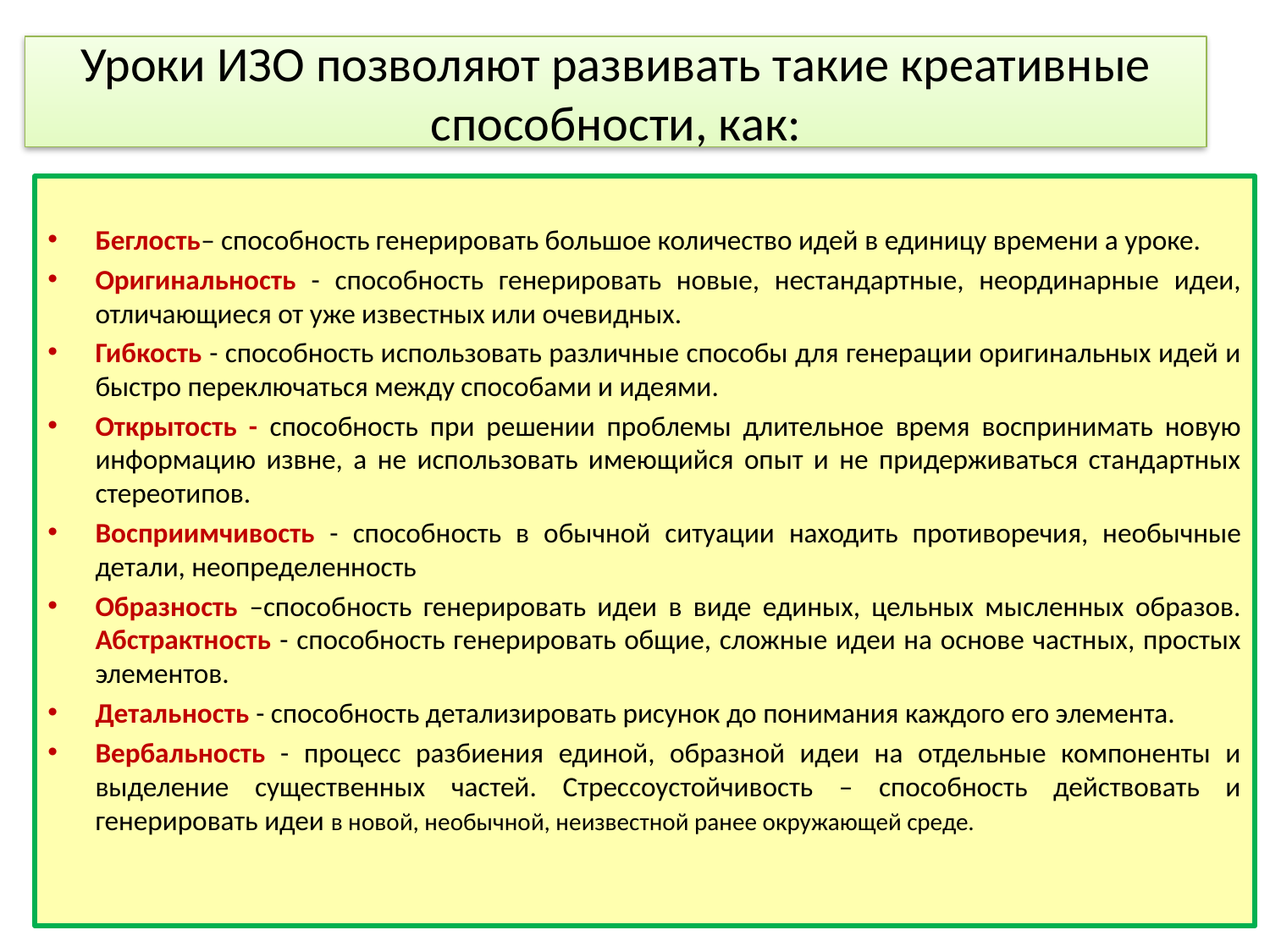

# Уроки ИЗО позволяют развивать такие креативные способности, как:

Беглость– способность генерировать большое количество идей в единицу времени а уроке.
Оригинальность - способность генерировать новые, нестандартные, неординарные идеи, отличающиеся от уже известных или очевидных.
Гибкость - способность использовать различные способы для генерации оригинальных идей и быстро переключаться между способами и идеями.
Открытость - способность при решении проблемы длительное время воспринимать новую информацию извне, а не использовать имеющийся опыт и не придерживаться стандартных стереотипов.
Восприимчивость - способность в обычной ситуации находить противоречия, необычные детали, неопределенность
Образность –способность генерировать идеи в виде единых, цельных мысленных образов. Абстрактность - способность генерировать общие, сложные идеи на основе частных, простых элементов.
Детальность - способность детализировать рисунок до понимания каждого его элемента.
Вербальность - процесс разбиения единой, образной идеи на отдельные компоненты и выделение существенных частей. Стрессоустойчивость – способность действовать и генерировать идеи в новой, необычной, неизвестной ранее окружающей среде.